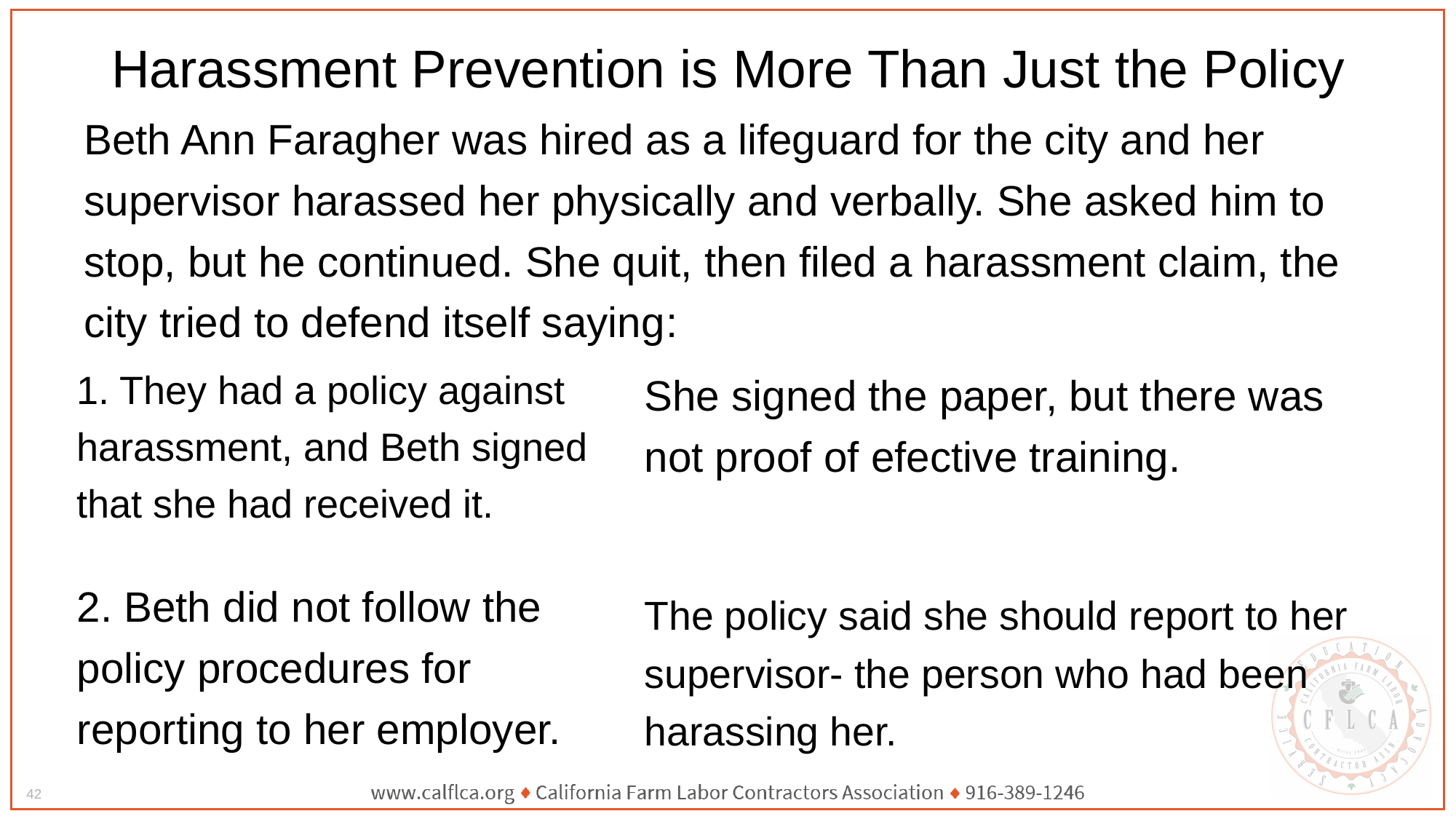

# Harassment Prevention is More Than Just the Policy
Beth Ann Faragher was hired as a lifeguard for the city and her supervisor harassed her physically and verbally. She asked him to stop, but he continued. She quit, then filed a harassment claim, the city tried to defend itself saying:
1. They had a policy against harassment, and Beth signed that she had received it.
She signed the paper, but there was not proof of efective training.
2. Beth did not follow the policy procedures for reporting to her employer.
The policy said she should report to her supervisor- the person who had been harassing her.
42